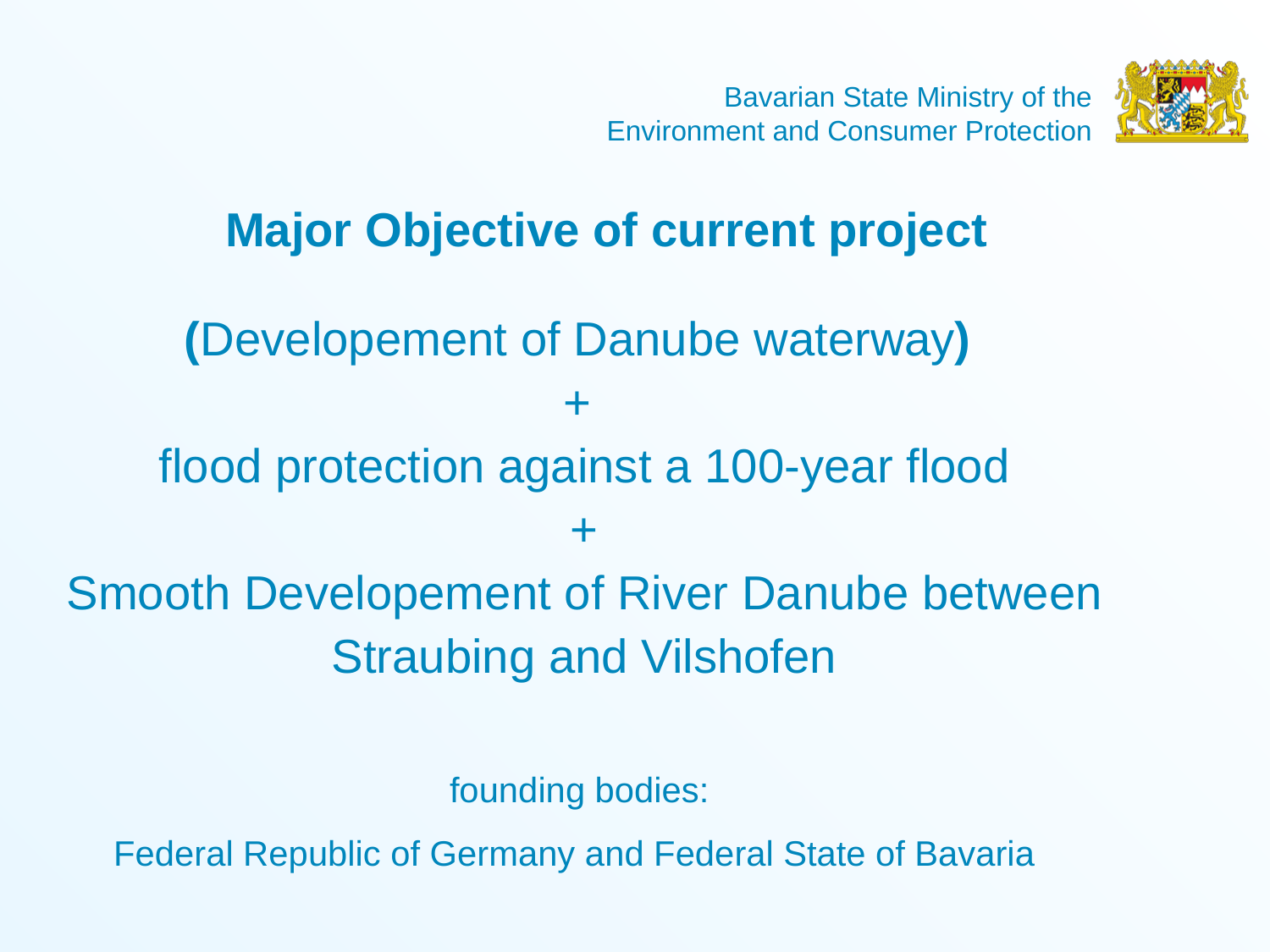

Major Objective of current project
(Developement of Danube waterway)
+
flood protection against a 100-year flood
+
Smooth Developement of River Danube between Straubing and Vilshofen
founding bodies:
Federal Republic of Germany and Federal State of Bavaria